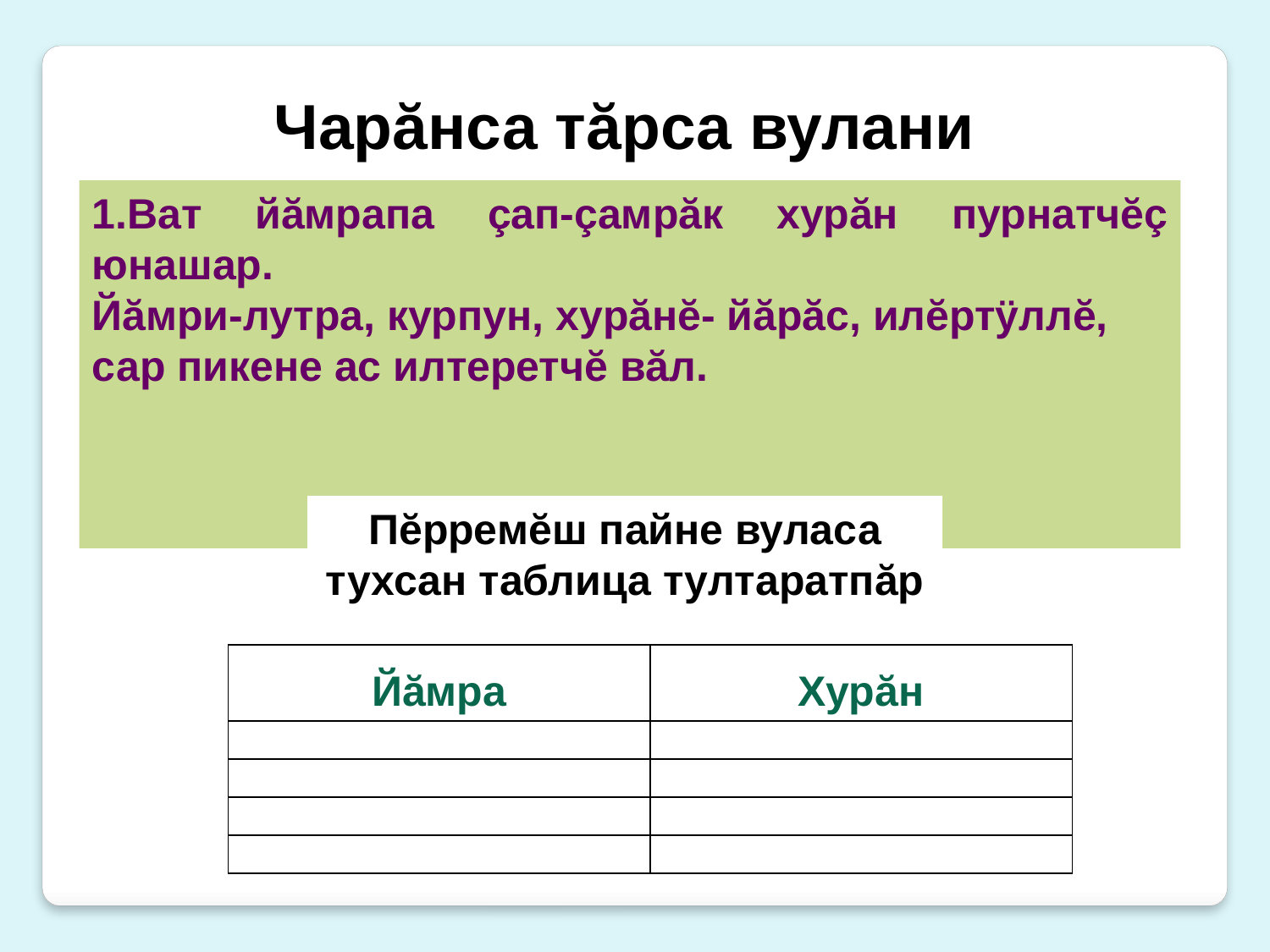

Чарăнса тăрса вулани
1.Ват йăмрапа çап-çамрăк хурăн пурнатчĕç юнашар.
Йăмри-лутра, курпун, хурăнĕ- йăрăс, илĕртÿллĕ,
сар пикене ас илтеретчĕ вăл.

Пĕрремĕш пайне вуласа тухсан таблица тултаратпăр
| Йăмра | Хурăн |
| --- | --- |
|  |  |
|  |  |
|  |  |
|  |  |